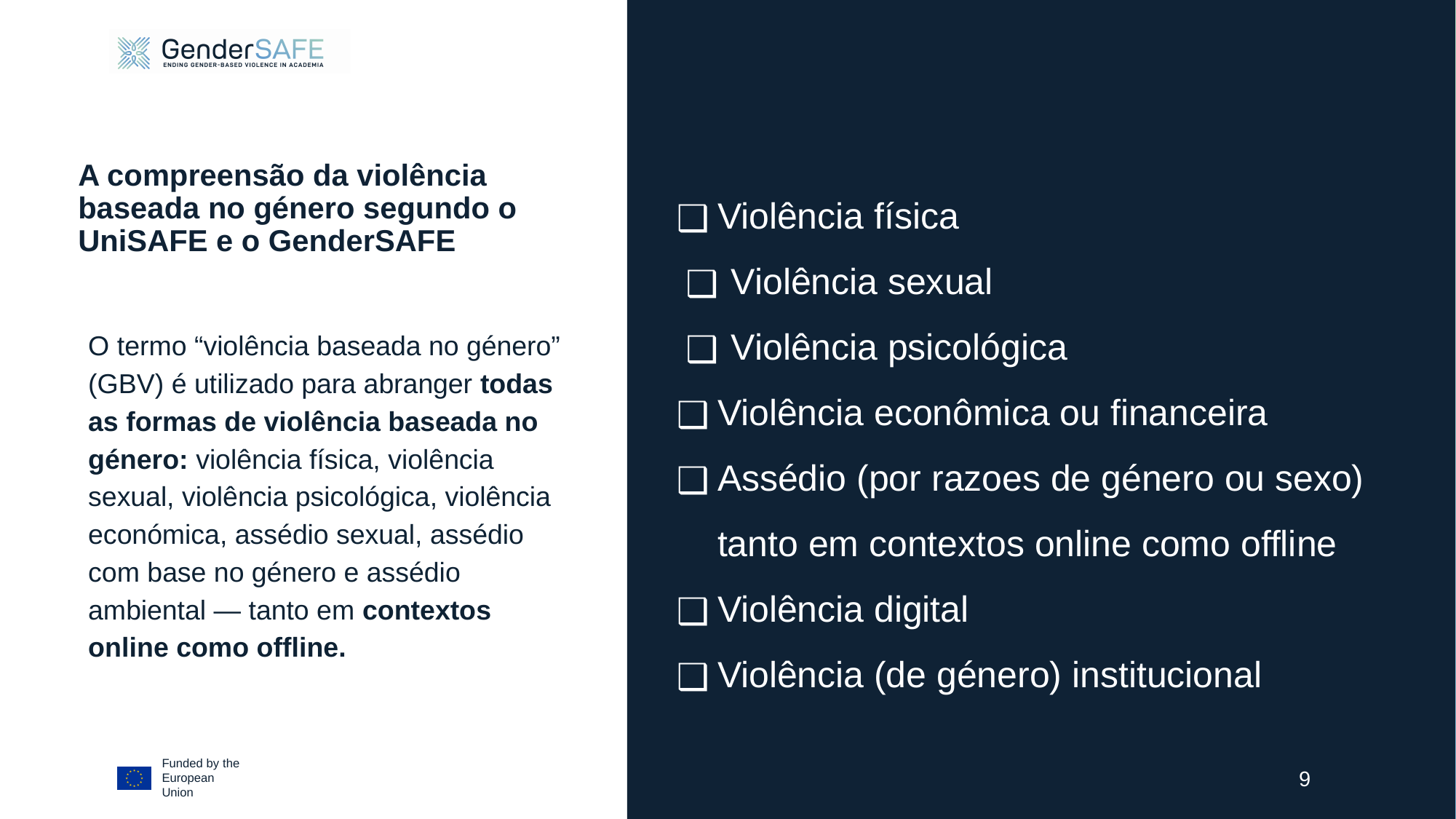

A compreensão da violência baseada no género segundo o UniSAFE e o GenderSAFE

Violência física
Violência sexual
Violência psicológica
Violência econômica ou financeira
Assédio (por razoes de género ou sexo) tanto em contextos online como offline
Violência digital
Violência (de género) institucional

O termo “violência baseada no género” (GBV) é utilizado para abranger todas as formas de violência baseada no género: violência física, violência sexual, violência psicológica, violência económica, assédio sexual, assédio com base no género e assédio ambiental — tanto em contextos online como offline.

9